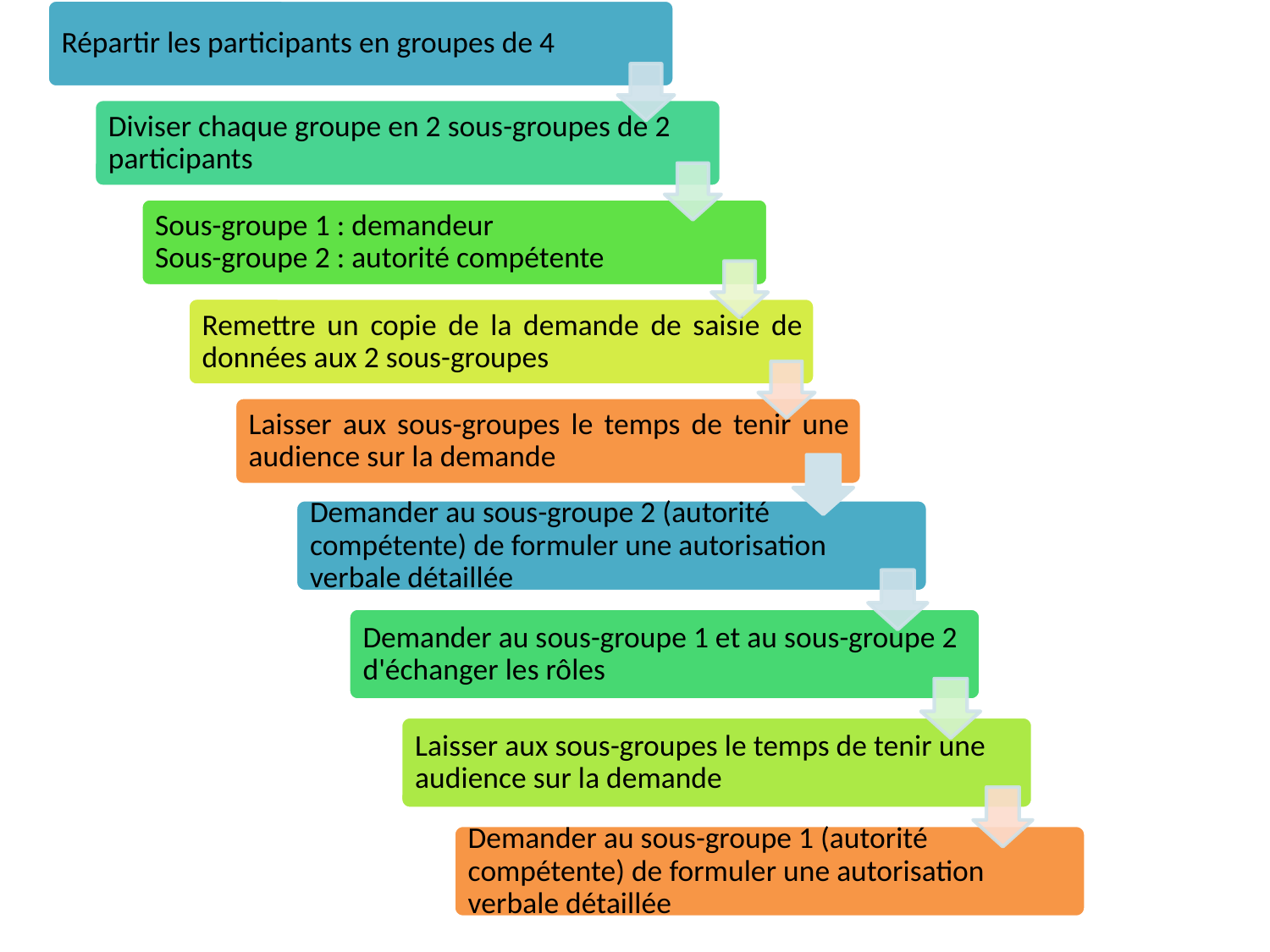

Répartir les participants en groupes de 4
Diviser chaque groupe en 2 sous-groupes de 2 participants
Sous-groupe 1 : demandeur
Sous-groupe 2 : autorité compétente
Remettre un copie de la demande de saisie de données aux 2 sous-groupes
Laisser aux sous-groupes le temps de tenir une audience sur la demande

Demander au sous-groupe 2 (autorité compétente) de formuler une autorisation verbale détaillée
Demander au sous-groupe 1 et au sous-groupe 2 d'échanger les rôles
Laisser aux sous-groupes le temps de tenir une audience sur la demande
Demander au sous-groupe 1 (autorité compétente) de formuler une autorisation verbale détaillée